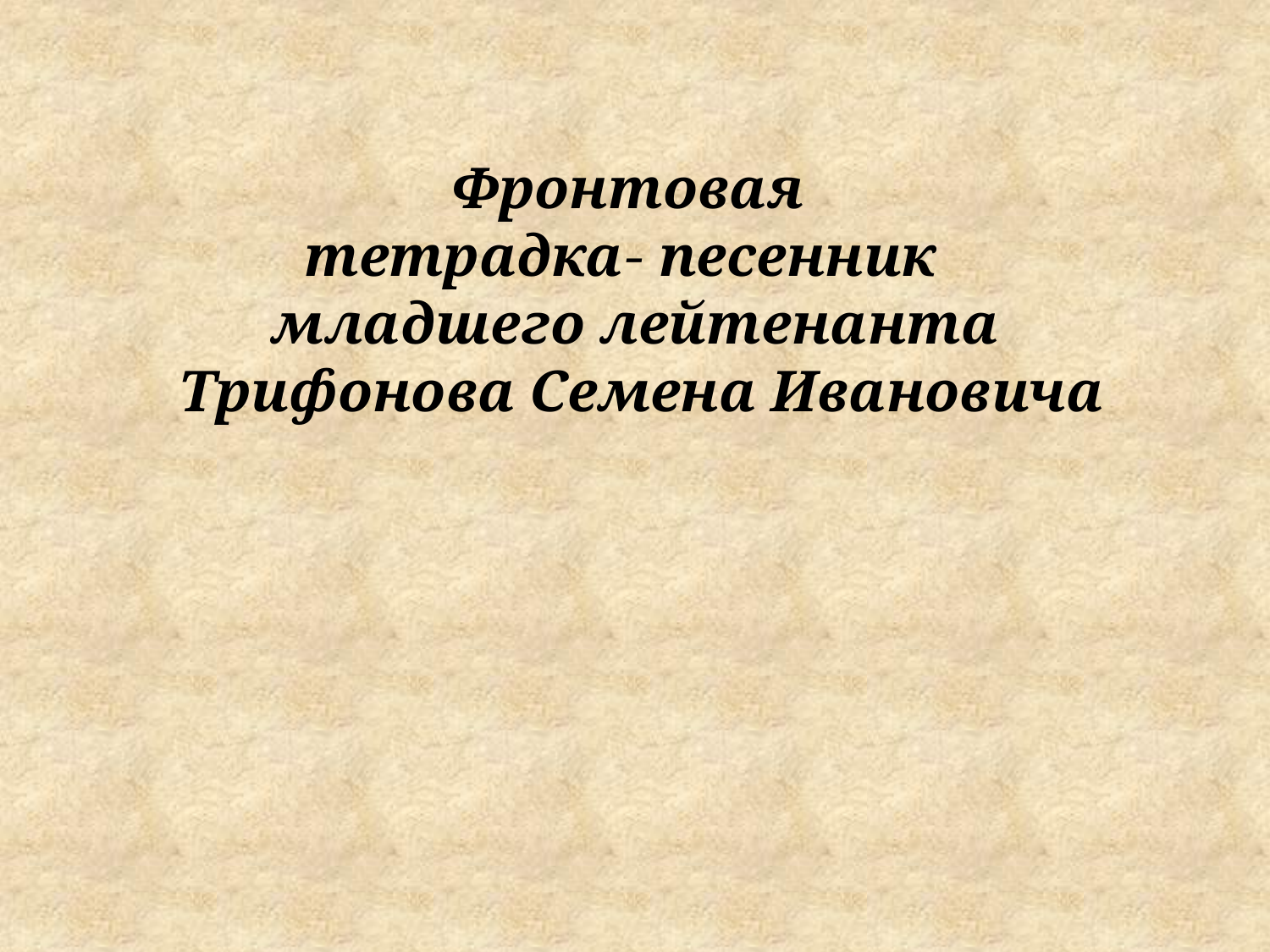

# Фронтовая тетрадка- песенник младшего лейтенанта Трифонова Семена Ивановича